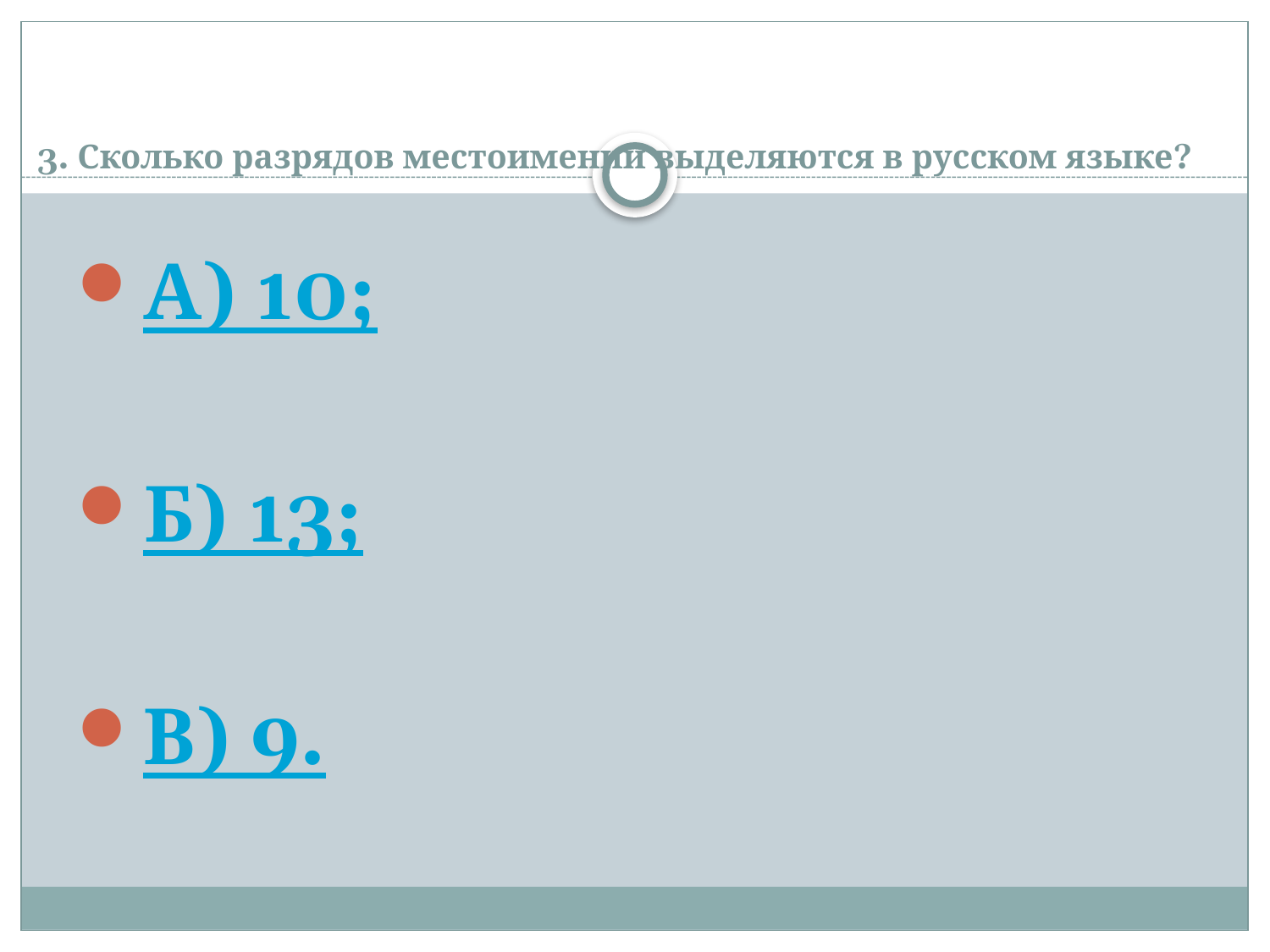

# 3. Сколько разрядов местоимений выделяются в русском языке?
А) 10;

Б) 13;

В) 9.